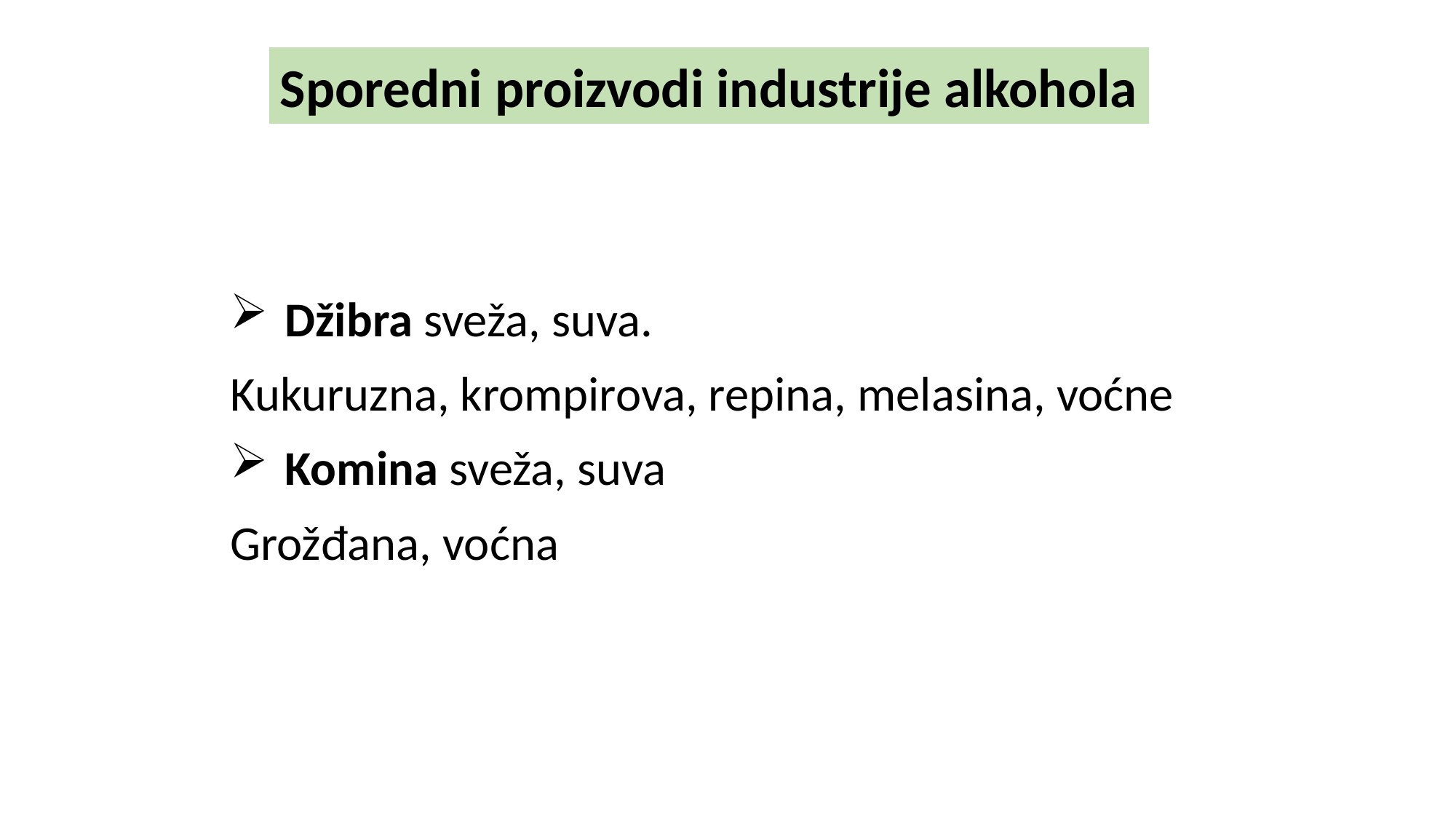

Sporedni proizvodi industrije alkohola
Džibra sveža, suva.
Kukuruzna, krompirova, repina, melasina, voćne
Komina sveža, suva
Grožđana, voćna